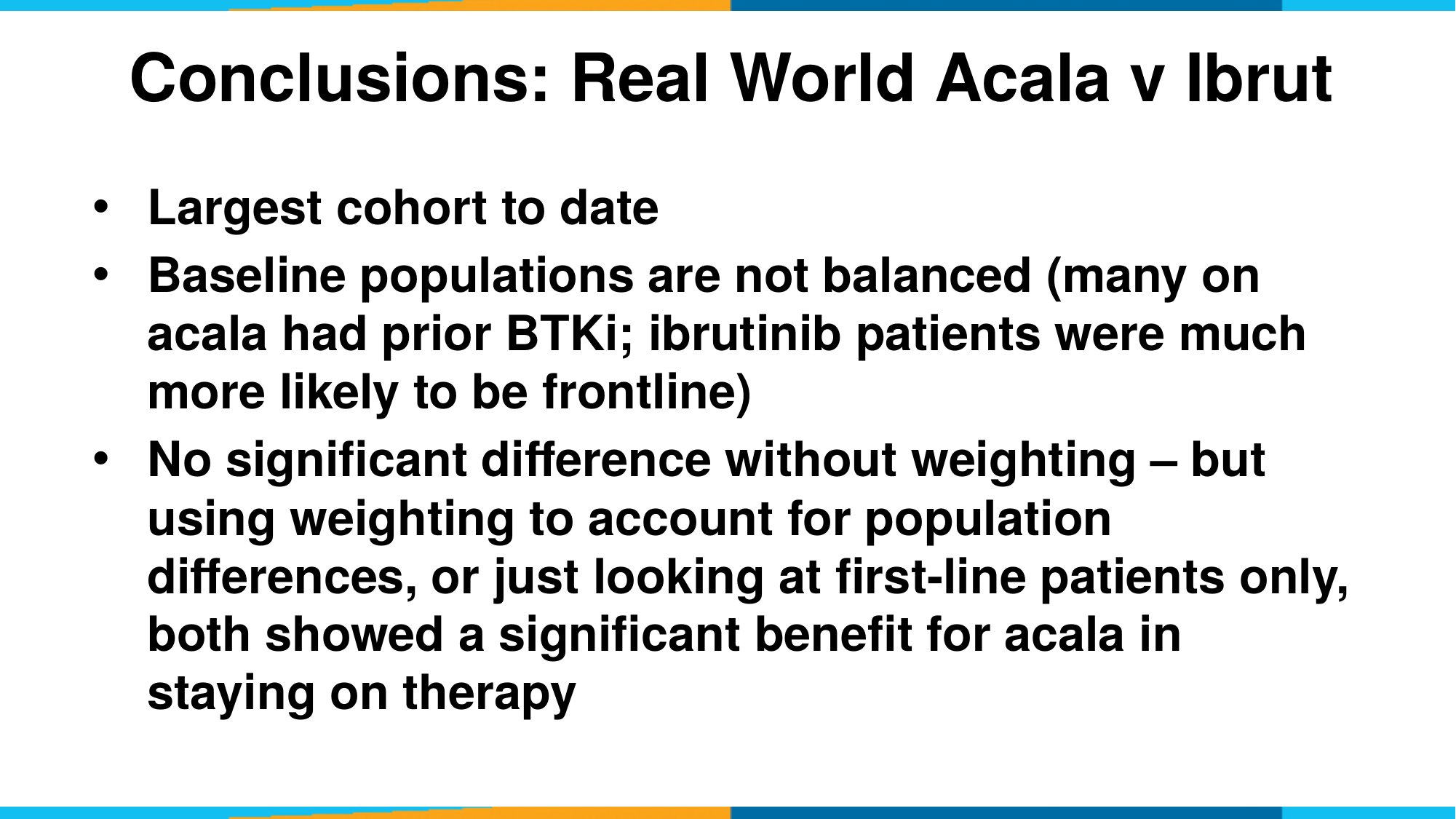

# Conclusions: Real World Acala v Ibrut
Largest cohort to date
Baseline populations are not balanced (many on acala had prior BTKi; ibrutinib patients were much more likely to be frontline)
No significant difference without weighting – but using weighting to account for population differences, or just looking at first-line patients only, both showed a significant benefit for acala in staying on therapy